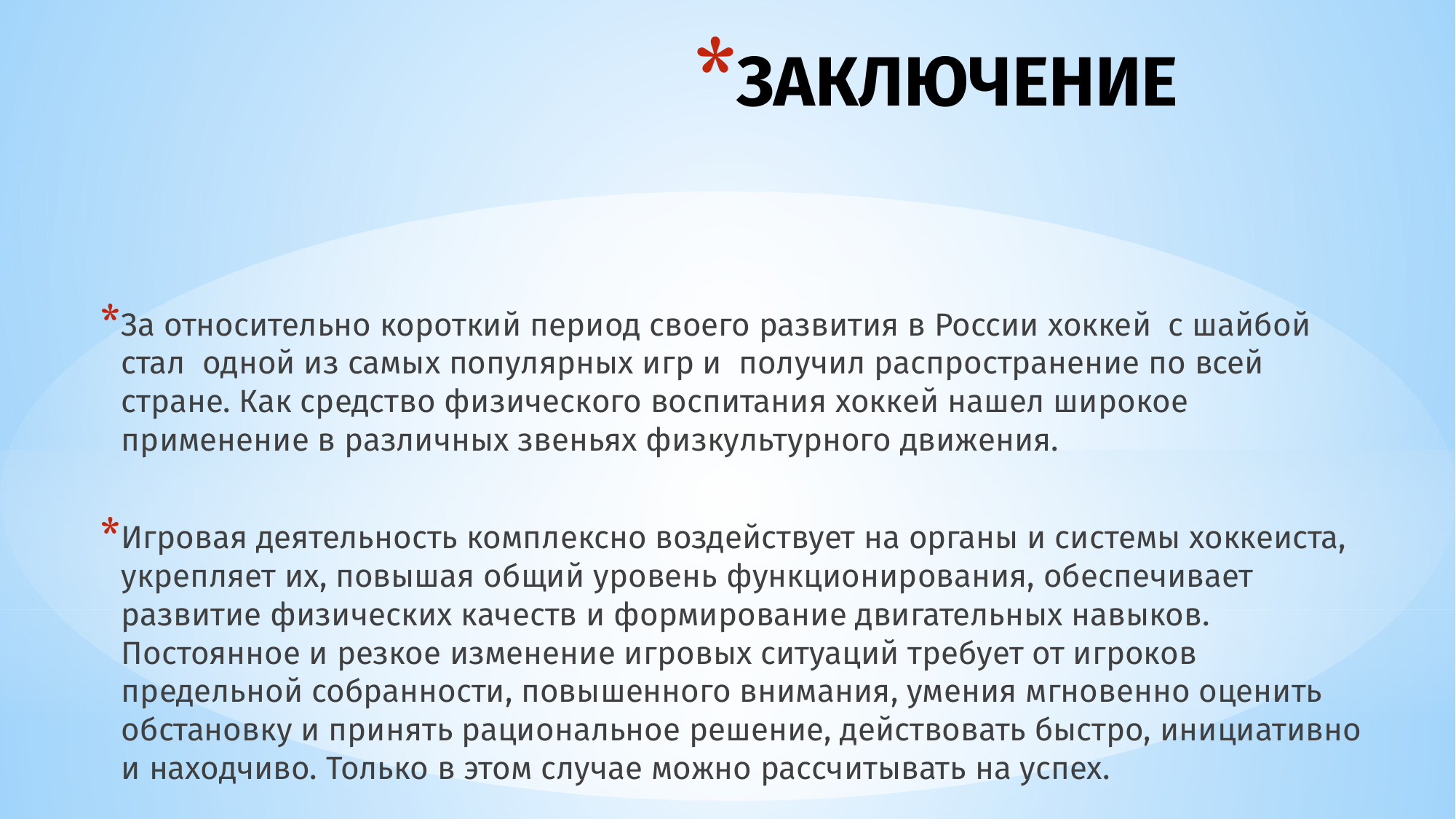

# ЗАКЛЮЧЕНИЕ

За относительно короткий период своего развития в России хоккей  с шайбой стал  одной из самых популярных игр и  получил распространение по всей стране. Как средство физического воспитания хоккей нашел широкое применение в различных звеньях физкультурного движения.

Игровая деятельность комплексно воздействует на органы и системы хоккеиста, укрепляет их, повышая общий уровень функционирования, обеспечивает развитие физических качеств и формирование двигательных навыков. Постоянное и резкое изменение игровых ситуаций требует от игроков предельной собранности, повышенного внимания, умения мгновенно оценить обстановку и принять рациональное решение, действовать быстро, инициативно и находчиво. Только в этом случае можно рассчитывать на успех.